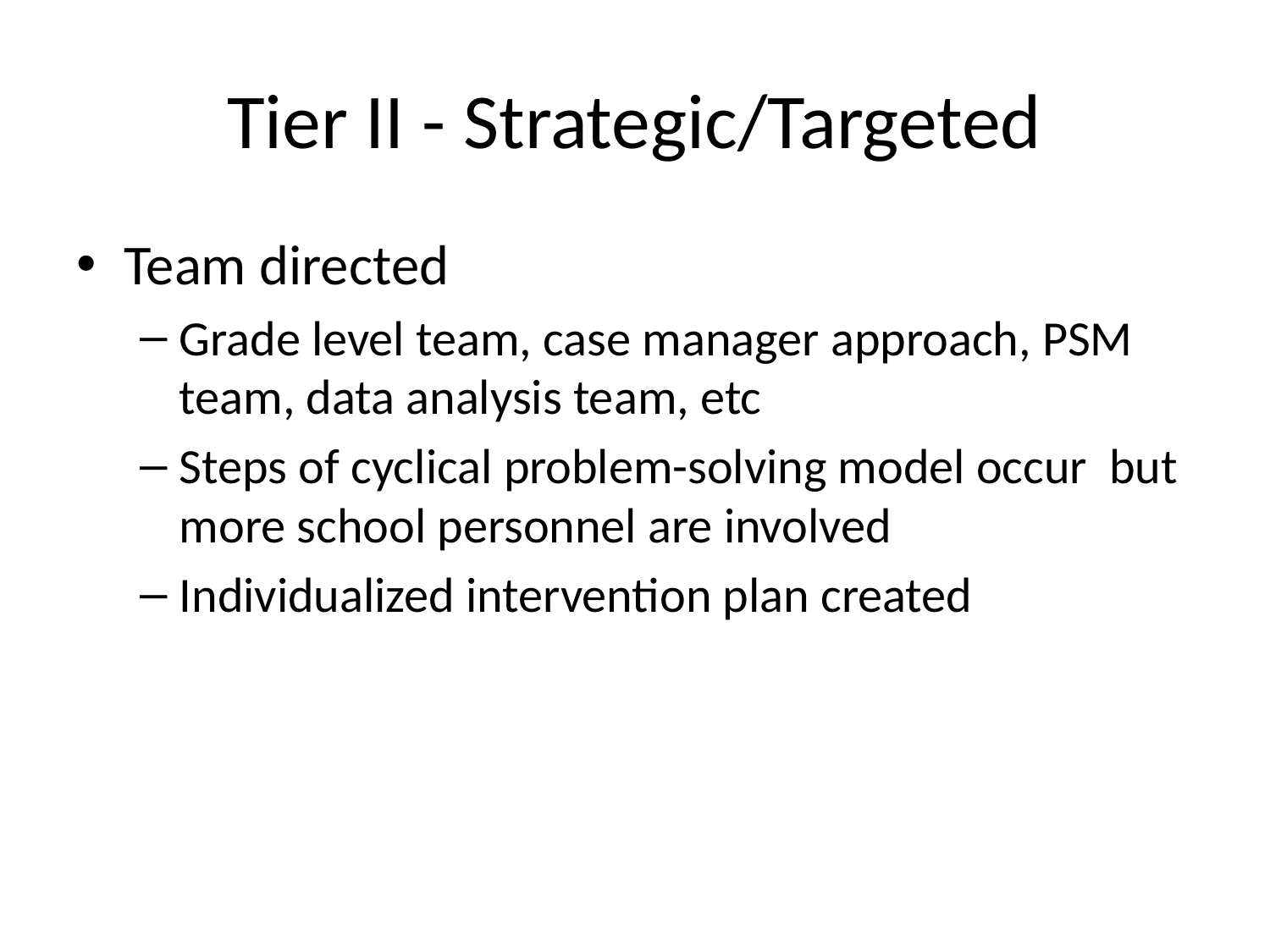

# Tier II - Strategic/Targeted
Team directed
Grade level team, case manager approach, PSM team, data analysis team, etc
Steps of cyclical problem-solving model occur  but more school personnel are involved
Individualized intervention plan created